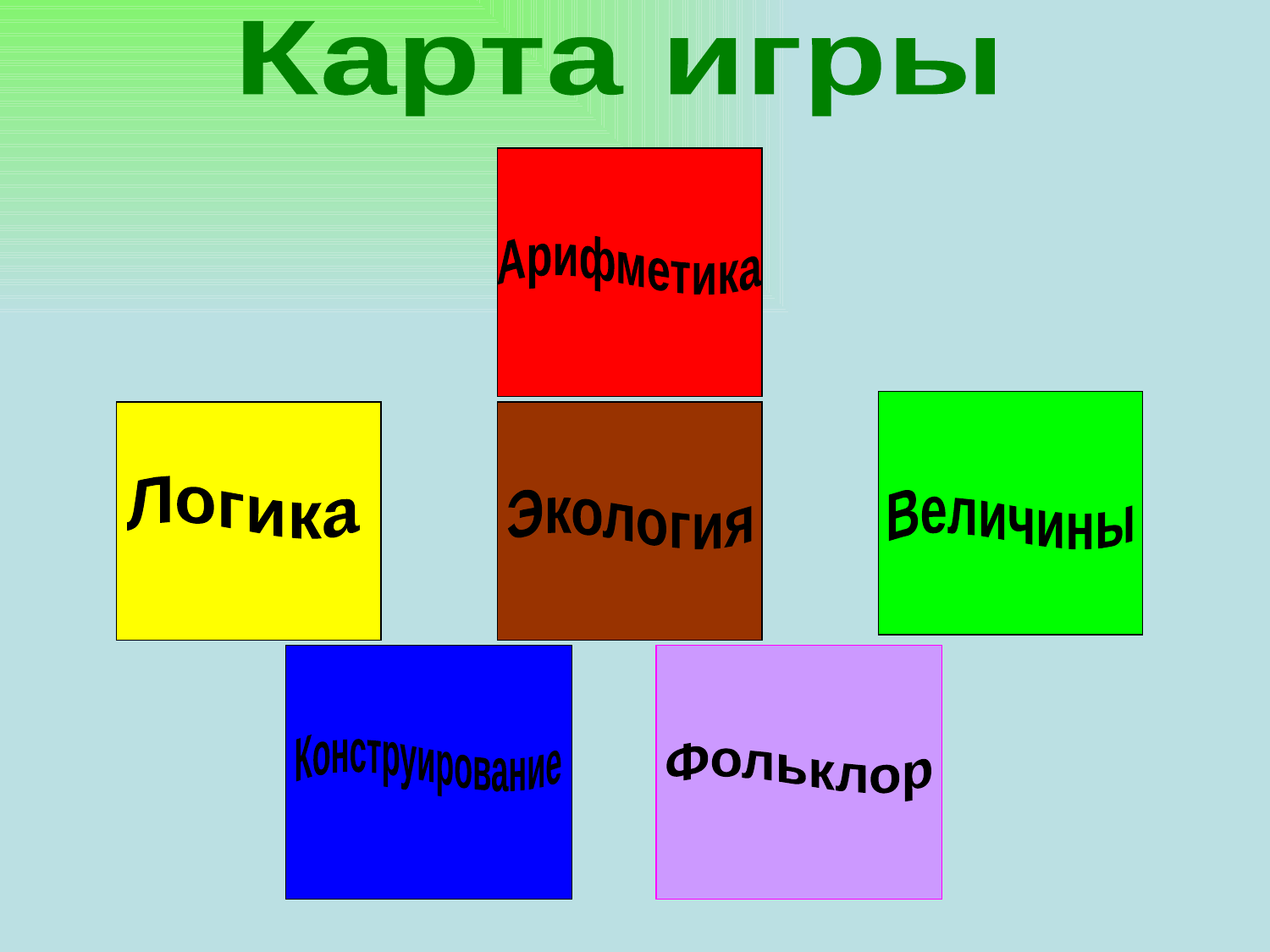

Карта игры

Арифметика

Логика
Экология
Величины

Конструирование
Фольклор